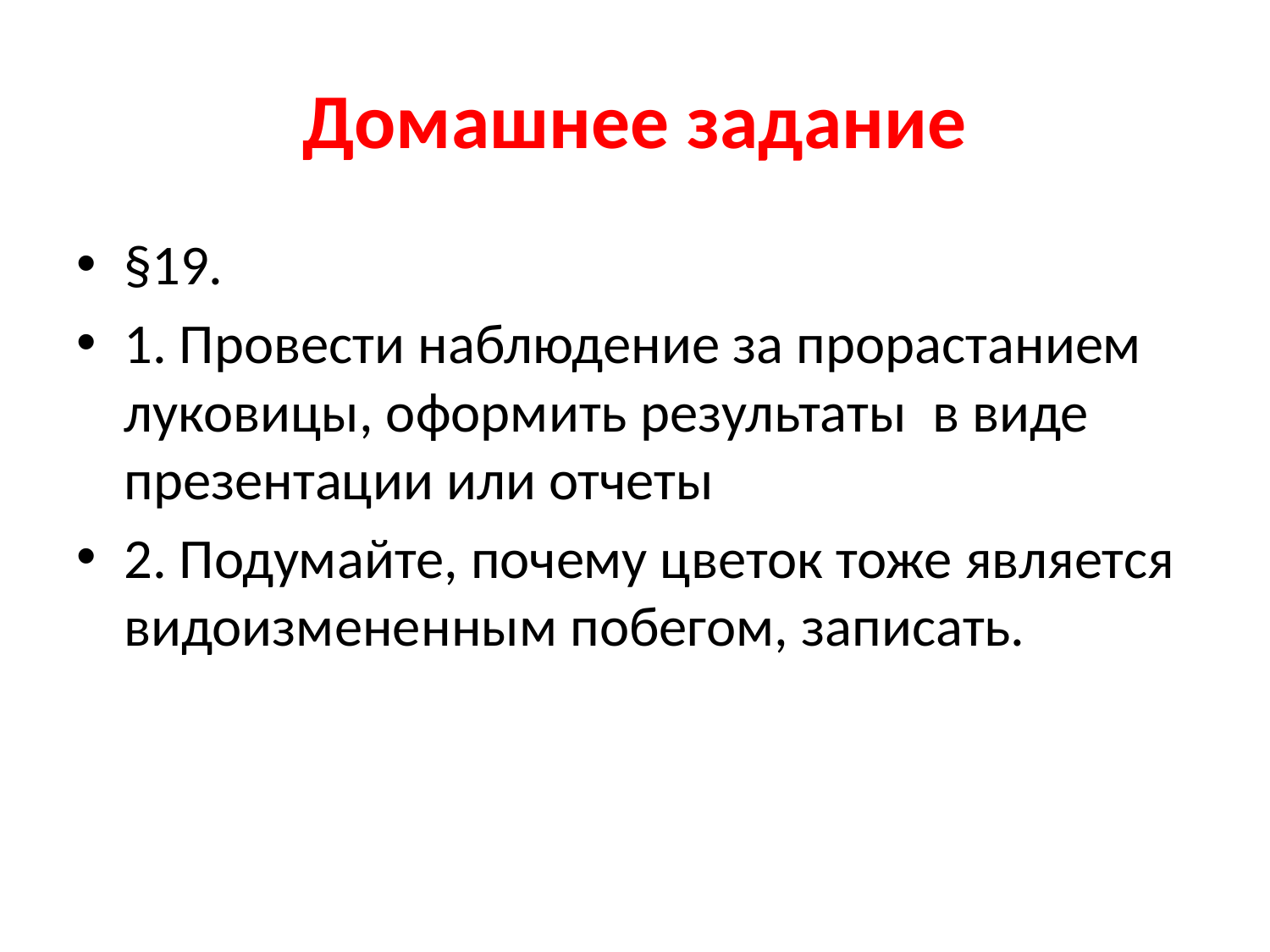

# Домашнее задание
§19.
1. Провести наблюдение за прорастанием луковицы, оформить результаты  в виде презентации или отчеты
2. Подумайте, почему цветок тоже является видоизмененным побегом, записать.